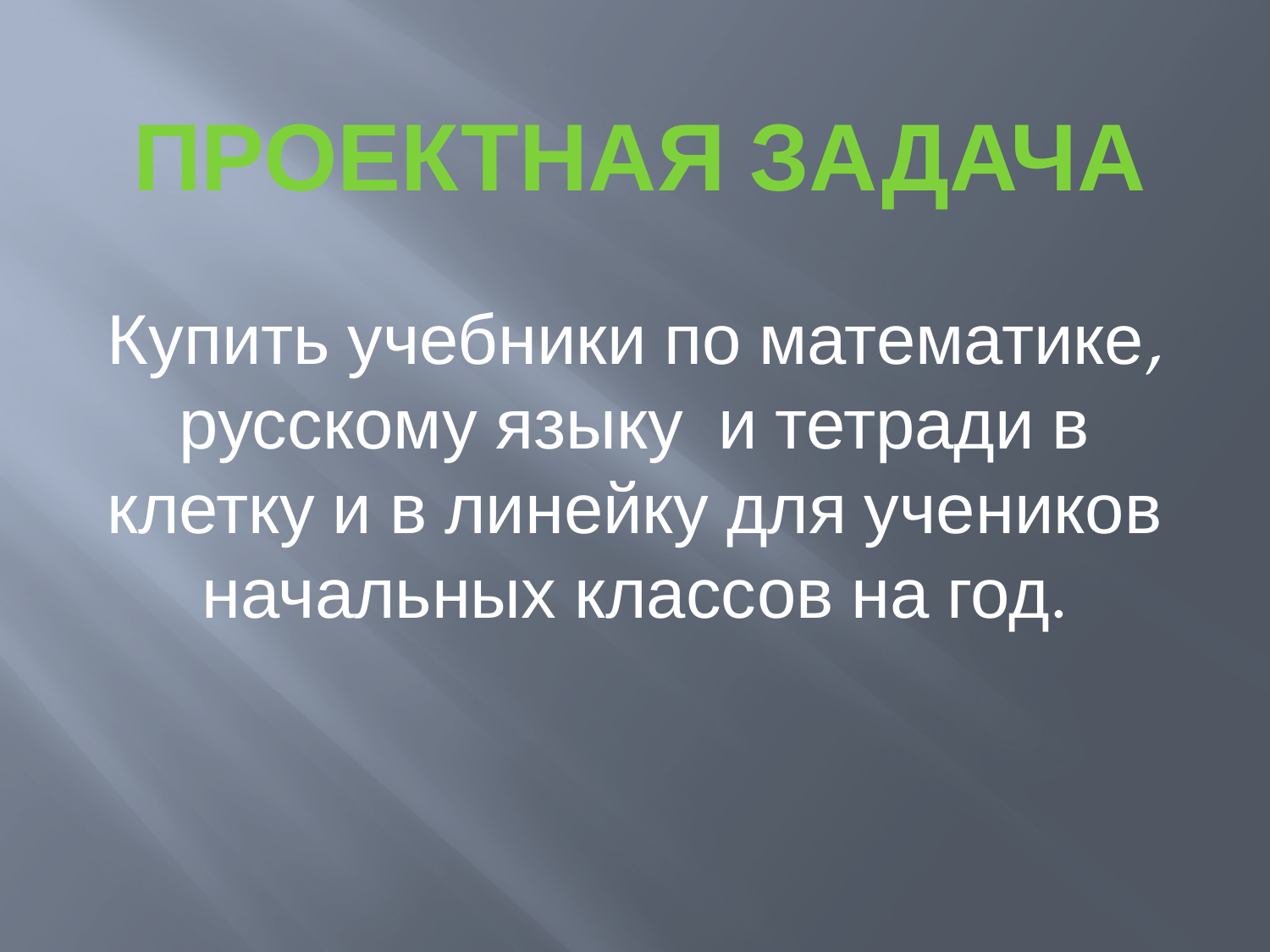

Проектная задача
Купить учебники по математике, русскому языку  и тетради в клетку и в линейку для учеников начальных классов на год.